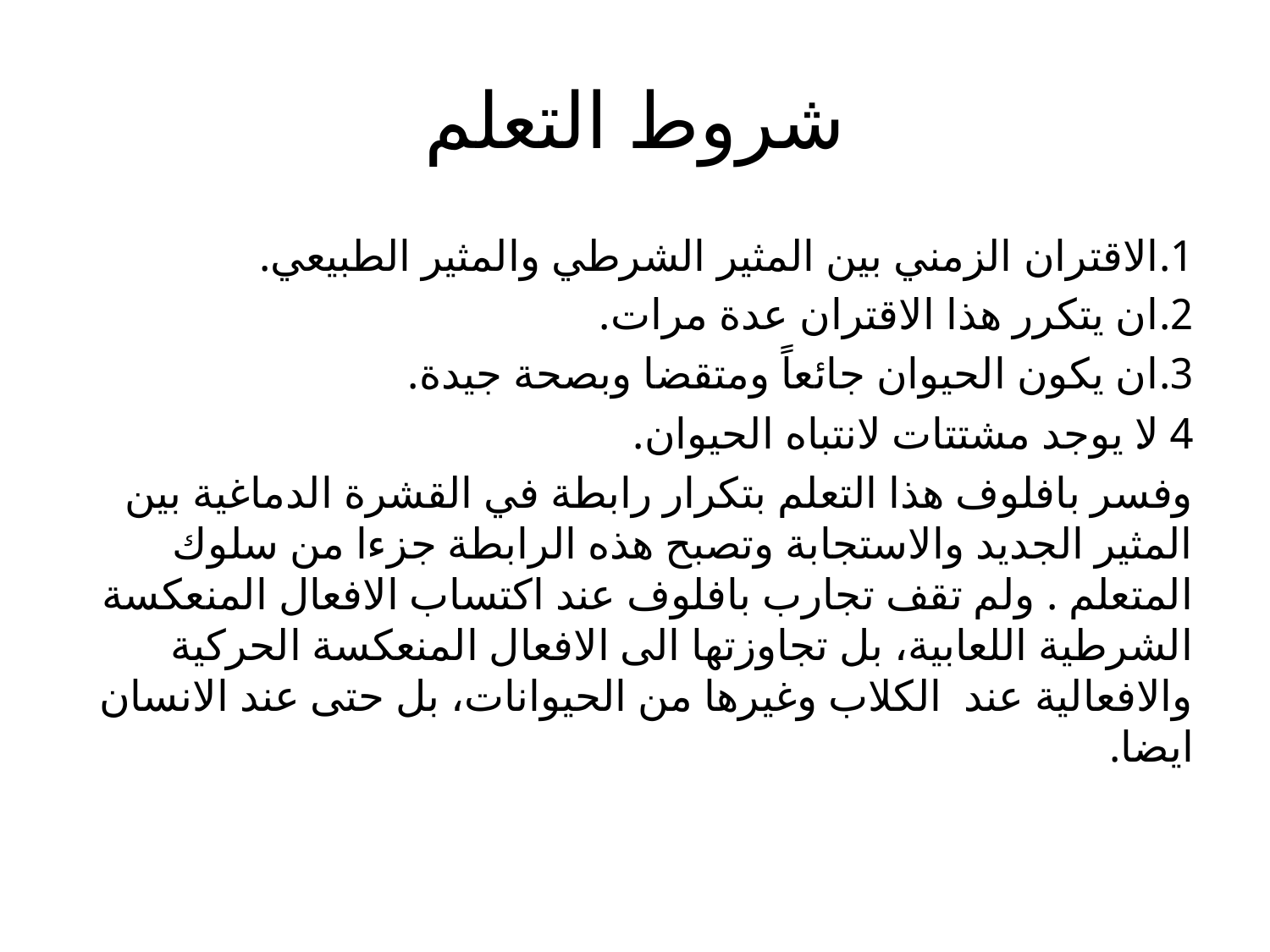

# شروط التعلم
1.الاقتران الزمني بين المثير الشرطي والمثير الطبيعي.
2.ان يتكرر هذا الاقتران عدة مرات.
3.ان يكون الحيوان جائعاً ومتقضا وبصحة جيدة.
4.لا يوجد مشتتات لانتباه الحيوان.
وفسر بافلوف هذا التعلم بتكرار رابطة في القشرة الدماغية بين المثير الجديد والاستجابة وتصبح هذه الرابطة جزءا من سلوك المتعلم . ولم تقف تجارب بافلوف عند اكتساب الافعال المنعكسة الشرطية اللعابية، بل تجاوزتها الى الافعال المنعكسة الحركية والافعالية عند  الكلاب وغيرها من الحيوانات، بل حتى عند الانسان ايضا.